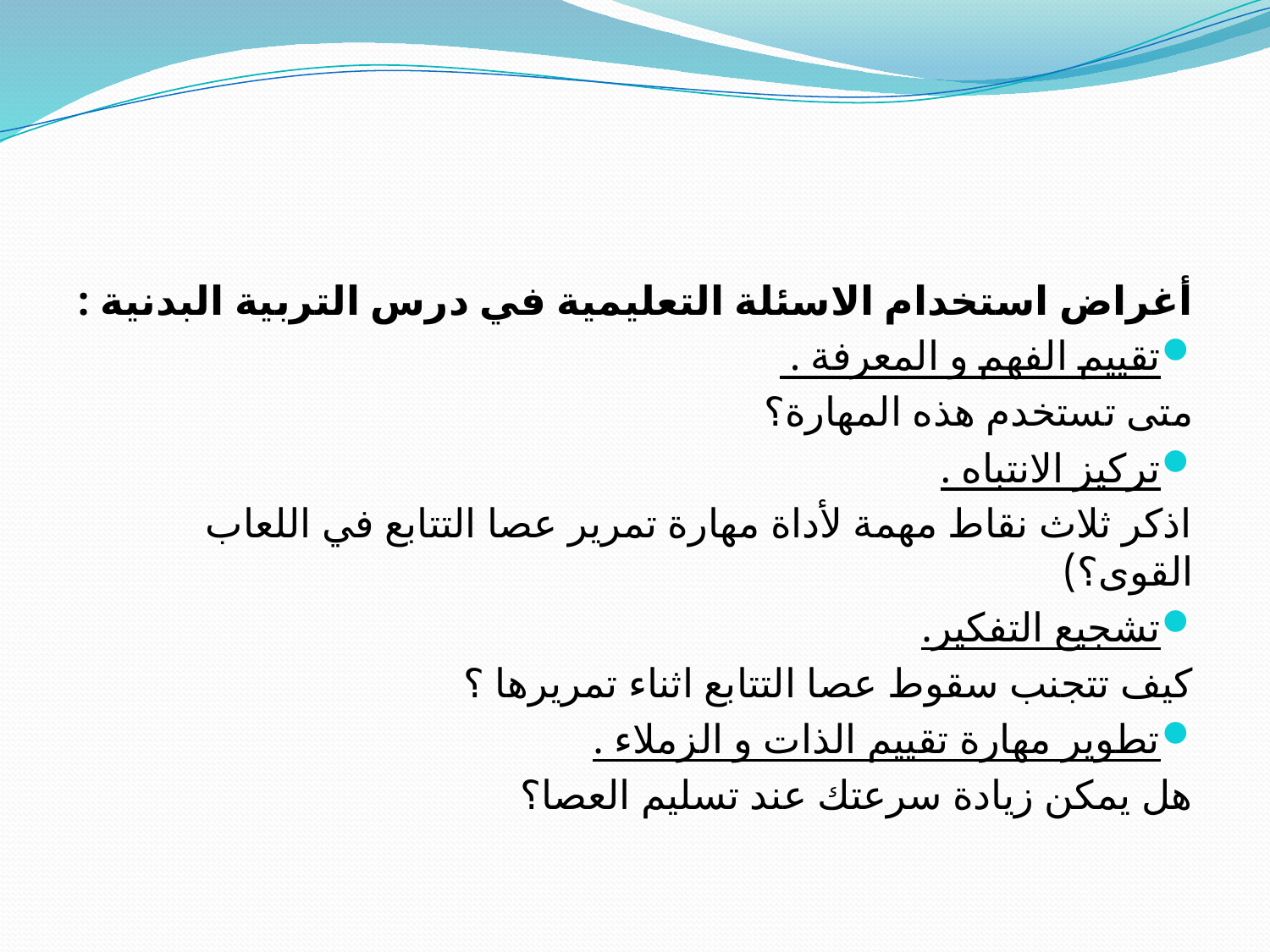

#
أغراض استخدام الاسئلة التعليمية في درس التربية البدنية :
تقييم الفهم و المعرفة .
متى تستخدم هذه المهارة؟
تركيز الانتباه .
اذكر ثلاث نقاط مهمة لأداة مهارة تمرير عصا التتابع في اللعاب القوى؟)
تشجيع التفكير.
كيف تتجنب سقوط عصا التتابع اثناء تمريرها ؟
تطوير مهارة تقييم الذات و الزملاء .
هل يمكن زيادة سرعتك عند تسليم العصا؟